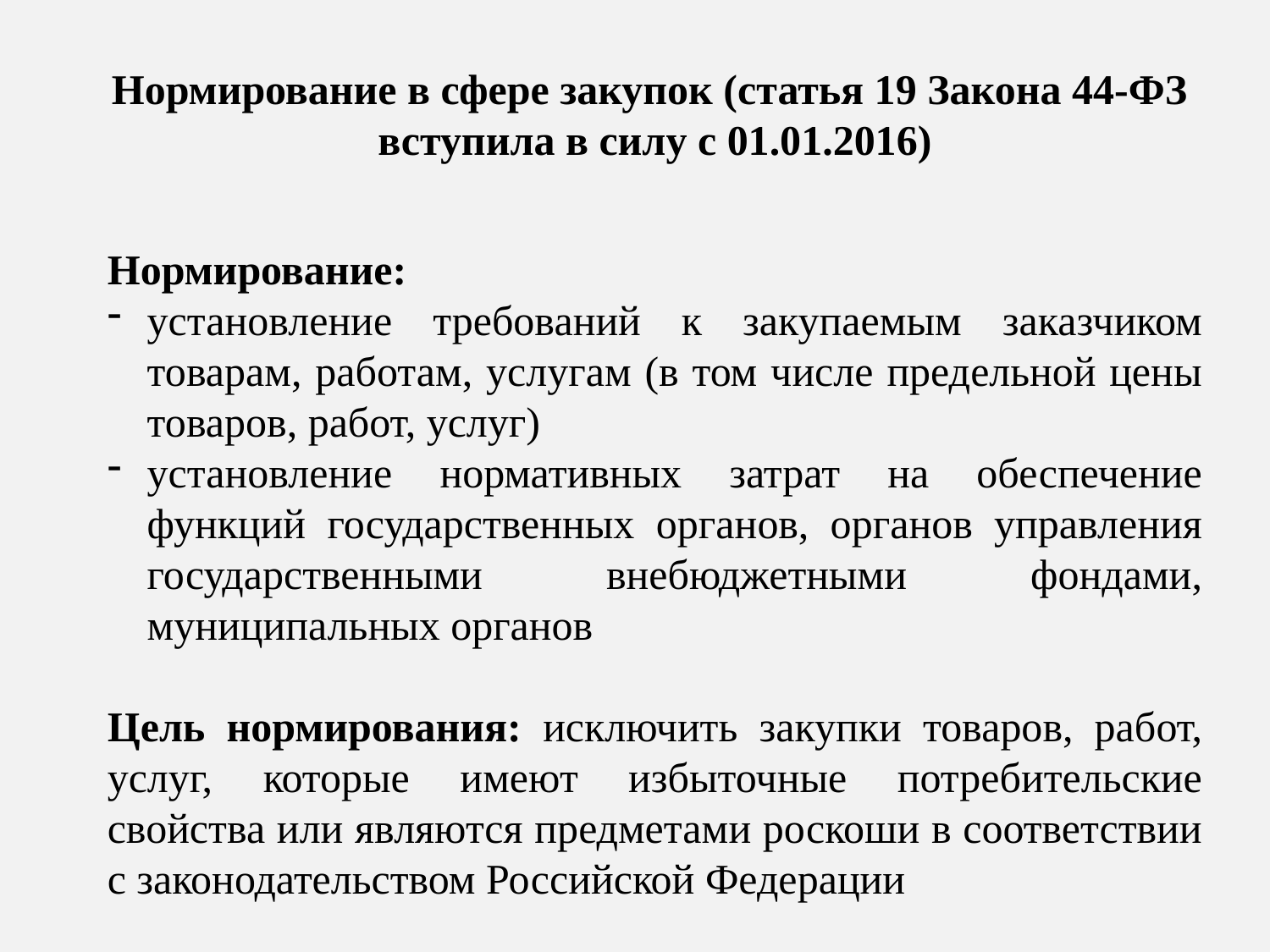

Нормирование в сфере закупок (статья 19 Закона 44-ФЗ  вступила в силу с 01.01.2016)
Нормирование:
установление требований к закупаемым заказчиком товарам, работам, услугам (в том числе предельной цены товаров, работ, услуг)
установление нормативных затрат на обеспечение функций государственных органов, органов управления государственными внебюджетными фондами, муниципальных органов

Цель нормирования: исключить закупки товаров, работ, услуг, которые имеют избыточные потребительские свойства или являются предметами роскоши в соответствии с законодательством Российской Федерации